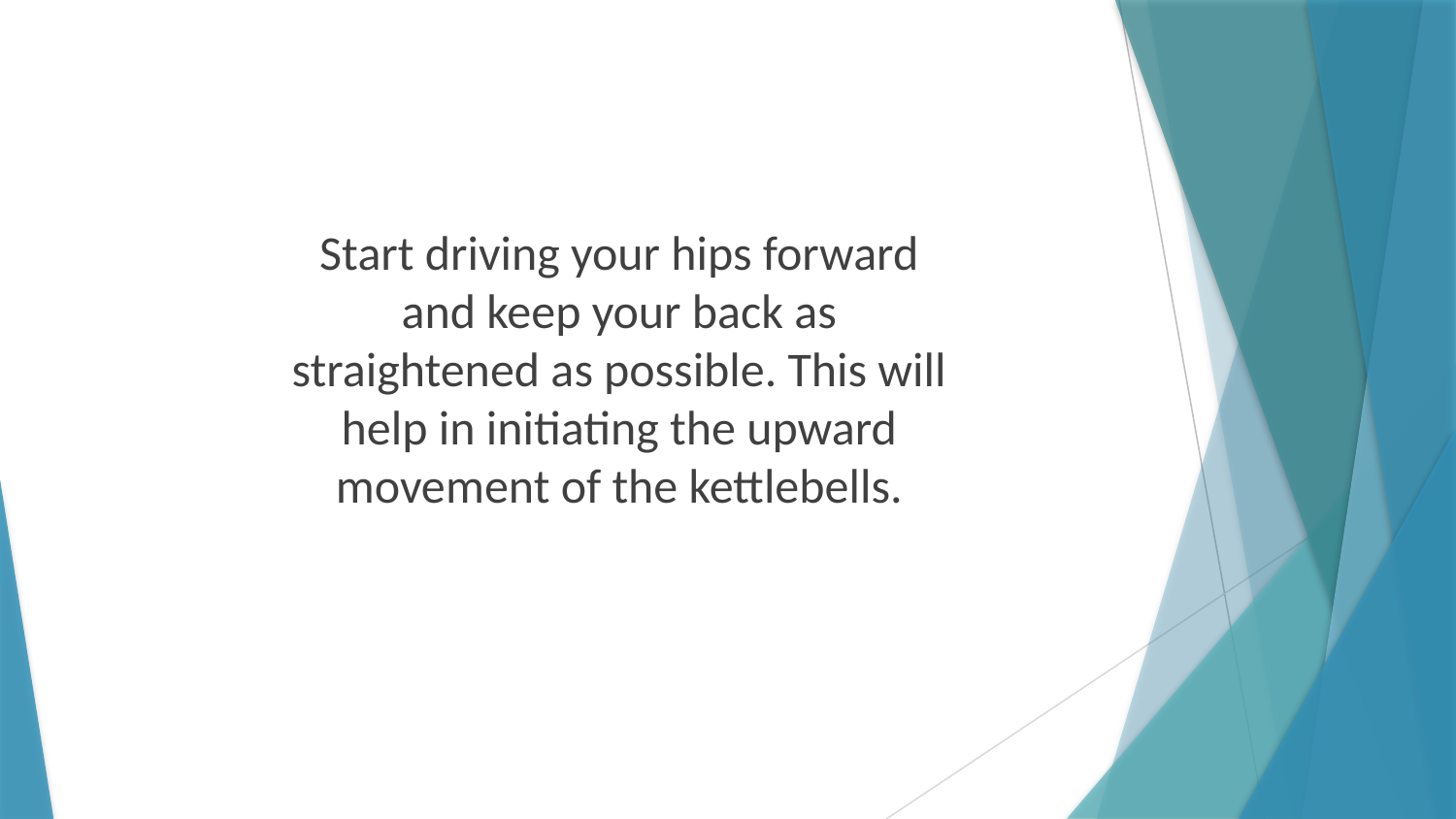

Start driving your hips forward and keep your back as straightened as possible. This will help in initiating the upward movement of the kettlebells.